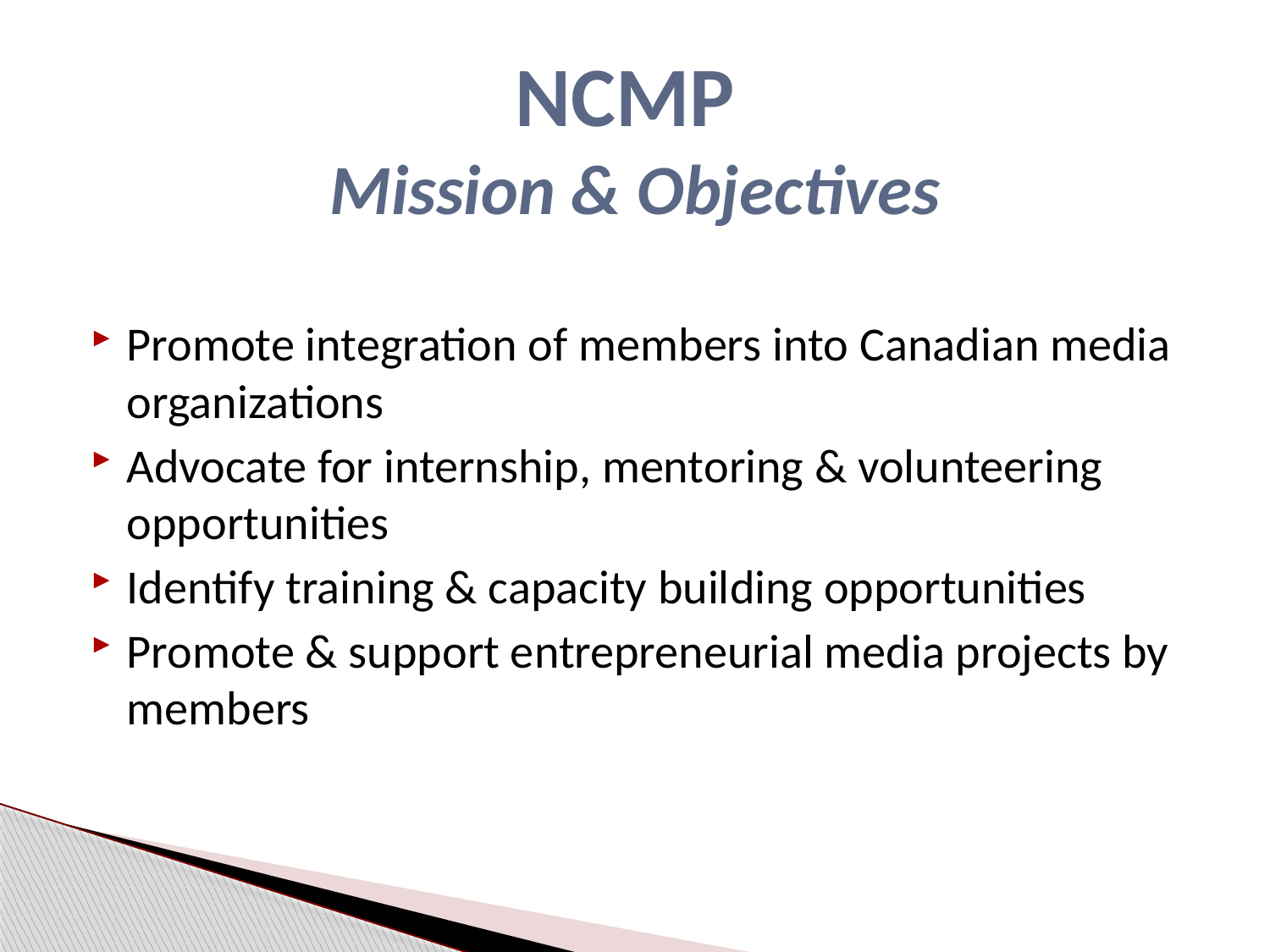

# NCMP Mission & Objectives

Promote integration of members into Canadian media organizations
Advocate for internship, mentoring & volunteering opportunities
Identify training & capacity building opportunities
Promote & support entrepreneurial media projects by members